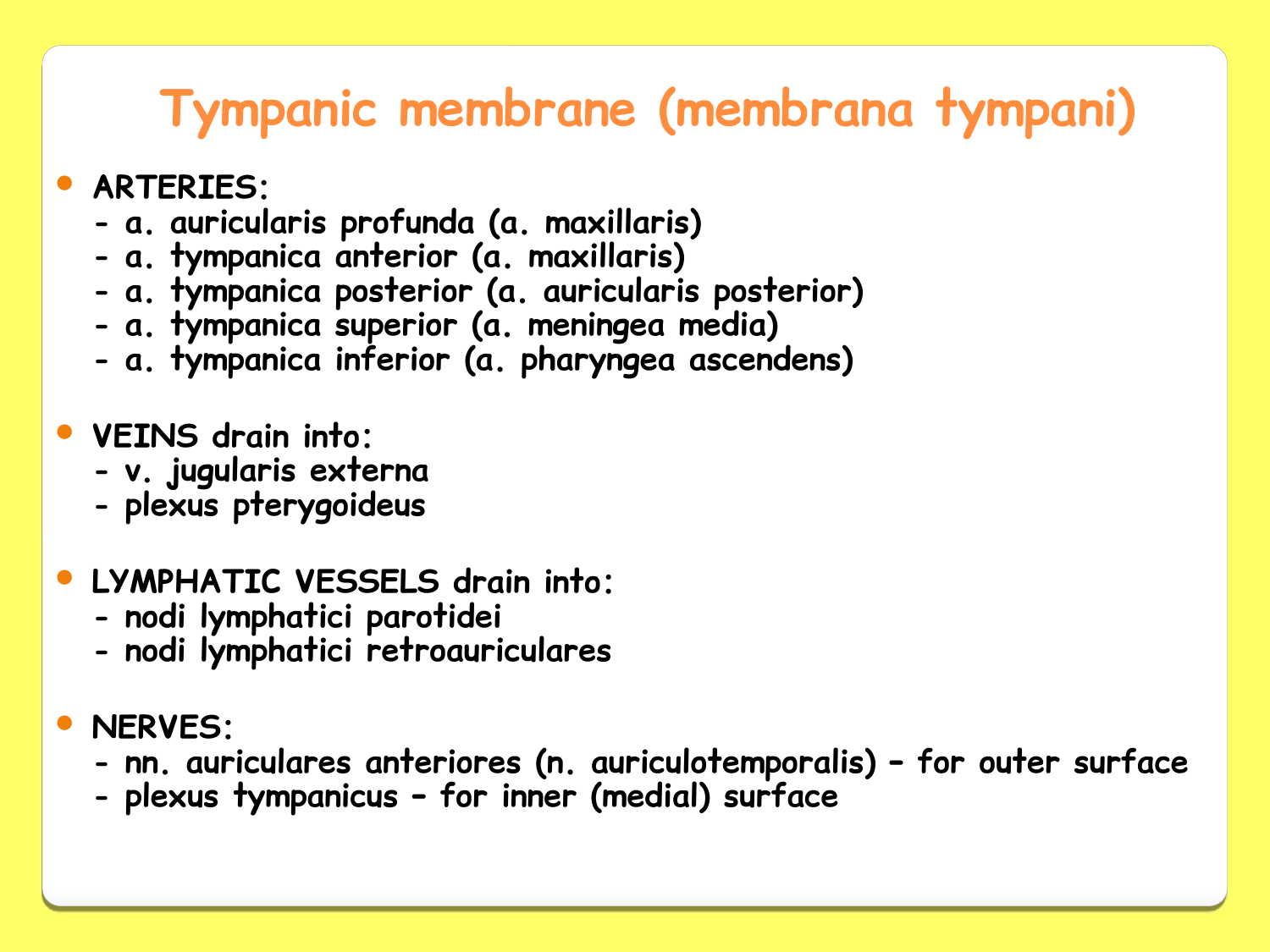

Tympanic membrane (membrana tympani)
ARTERIES:
- a. auricularis profunda (a. maxillaris)
- a. tympanica anterior (a. maxillaris)
- a. tympanica posterior (a. auricularis posterior)
- a. tympanica superior (a. meningea media)
- a. tympanica inferior (a. pharyngea ascendens)

VEINS drain into:
- v. jugularis externa
- plexus pterygoideus

LYMPHATIC VESSELS drain into:
- nodi lymphatici parotidei
- nodi lymphatici retroauriculares

NERVES:
- nn. auriculares anteriores (n. auriculotemporalis) – for outer surface
- plexus tympanicus – for inner (medial) surface